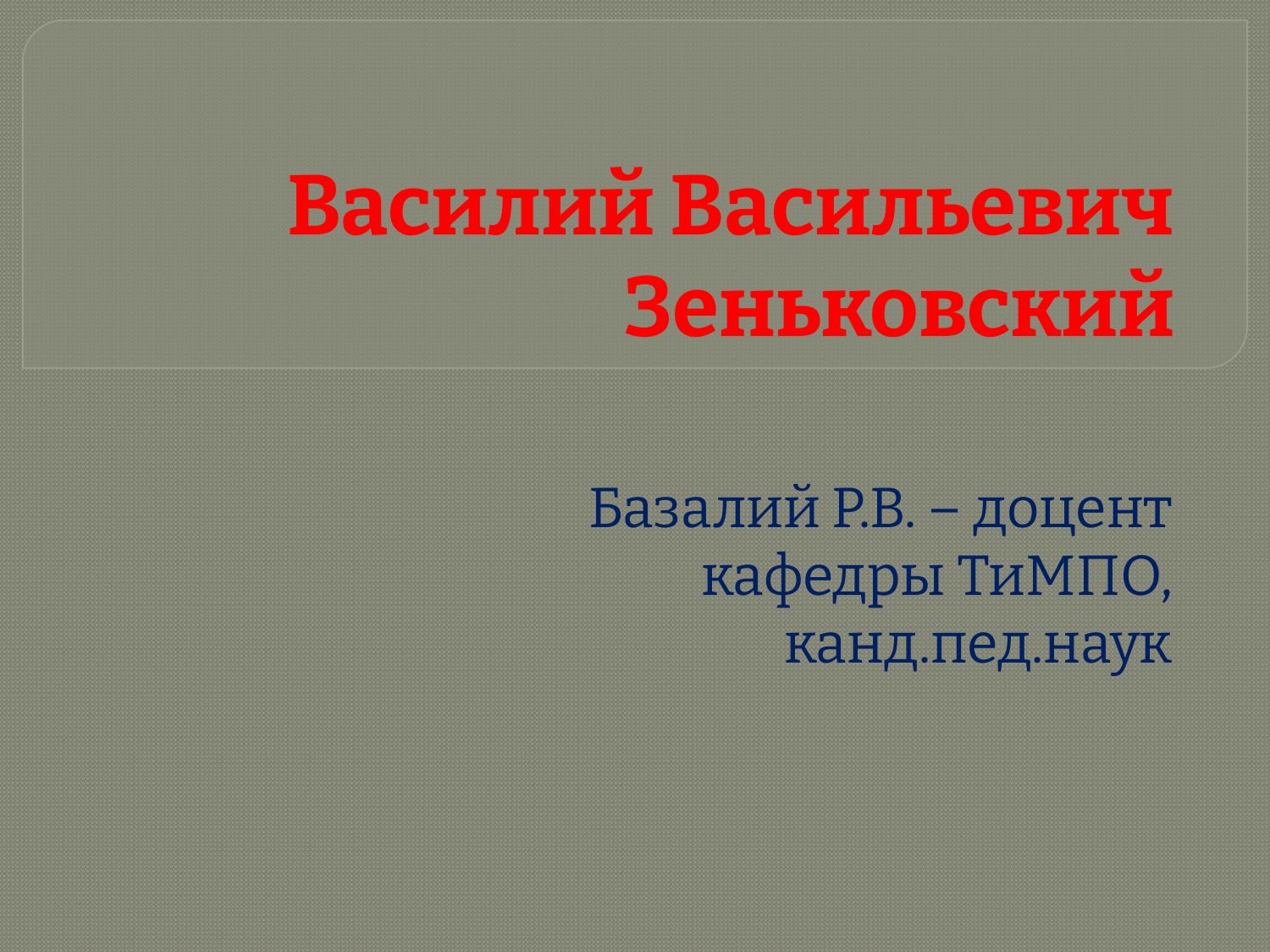

# Василий Васильевич Зеньковский
 Базалий Р.В. – доцент кафедры ТиМПО, канд.пед.наук